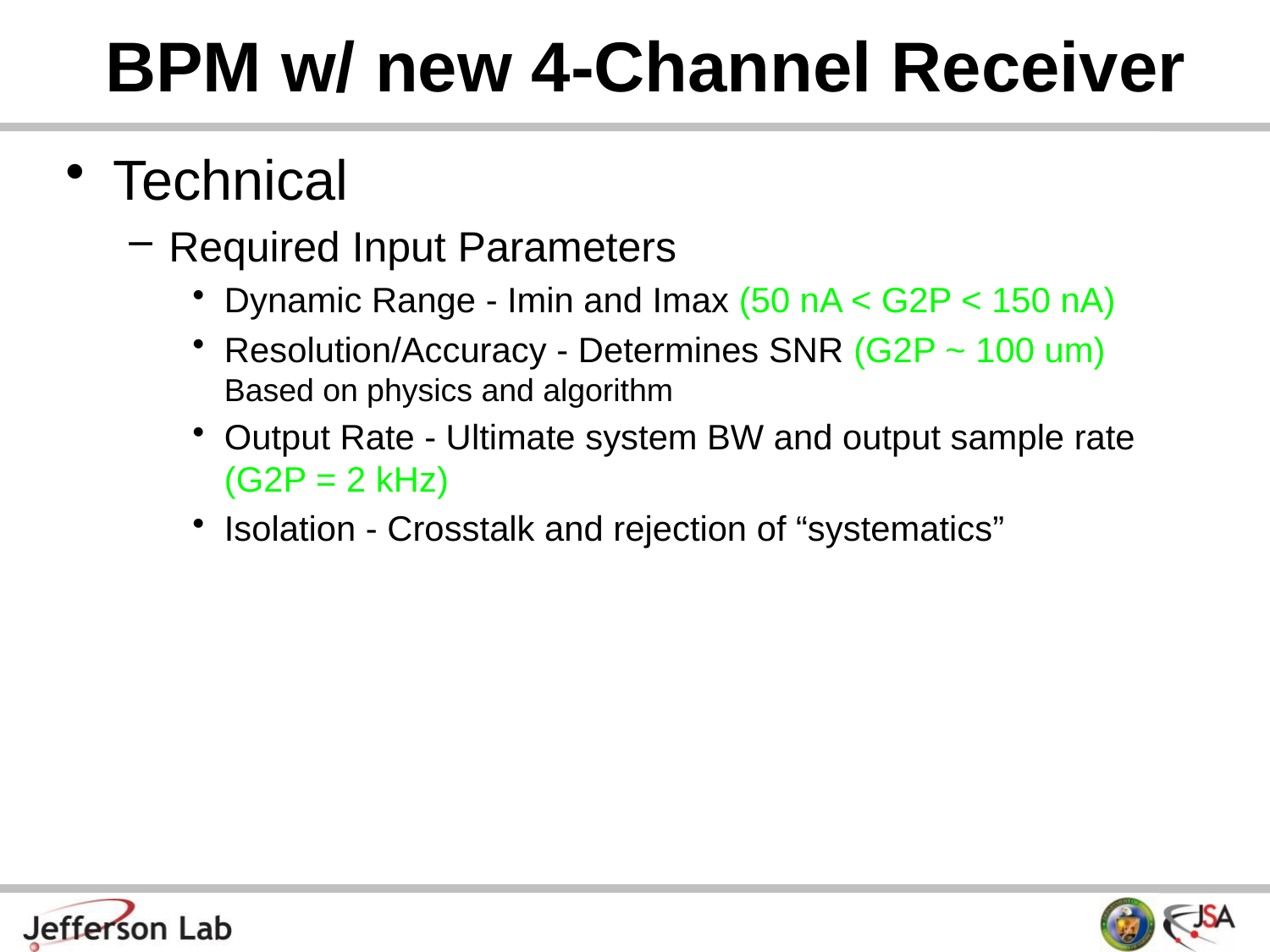

# BPM w/ new 4-Channel Receiver
Technical
Required Input Parameters
Dynamic Range - Imin and Imax (50 nA < G2P < 150 nA)
Resolution/Accuracy - Determines SNR (G2P ~ 100 um)  Based on physics and algorithm
Output Rate - Ultimate system BW and output sample rate (G2P = 2 kHz)
Isolation - Crosstalk and rejection of “systematics”